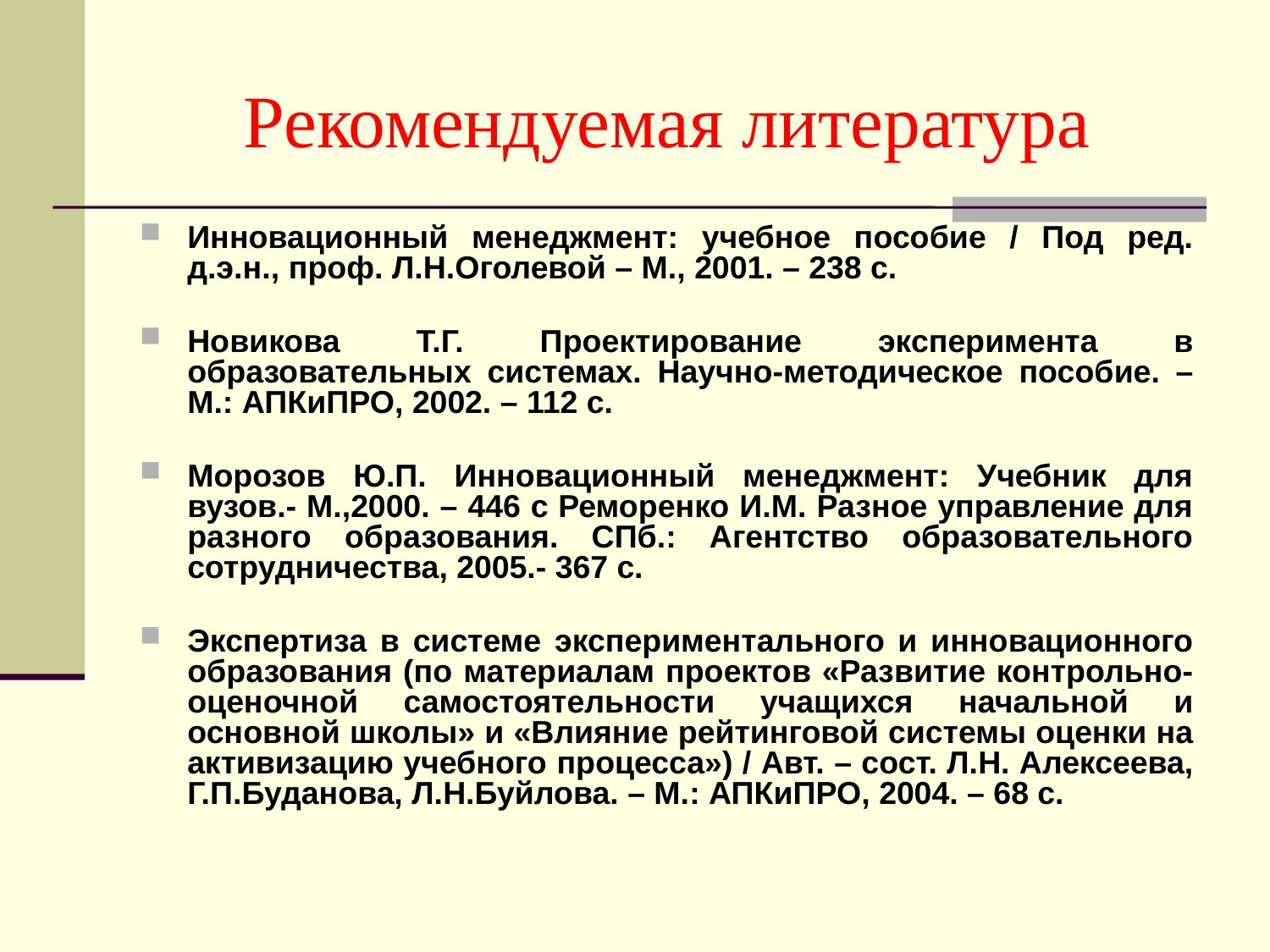

# Рекомендуемая литература

Инновационный менеджмент: учебное пособие / Под ред. д.э.н., проф. Л.Н.Оголевой – М., 2001. – 238 с.

Новикова Т.Г. Проектирование эксперимента в образовательных системах. Научно-методическое пособие. – М.: АПКиПРО, 2002. – 112 с.

Морозов Ю.П. Инновационный менеджмент: Учебник для вузов.- М.,2000. – 446 с Реморенко И.М. Разное управление для разного образования. СПб.: Агентство образовательного сотрудничества, 2005.- 367 с.

Экспертиза в системе экспериментального и инновационного образования (по материалам проектов «Развитие контрольно-оценочной самостоятельности учащихся начальной и основной школы» и «Влияние рейтинговой системы оценки на активизацию учебного процесса») / Авт. – сост. Л.Н. Алексеева, Г.П.Буданова, Л.Н.Буйлова. – М.: АПКиПРО, 2004. – 68 с.